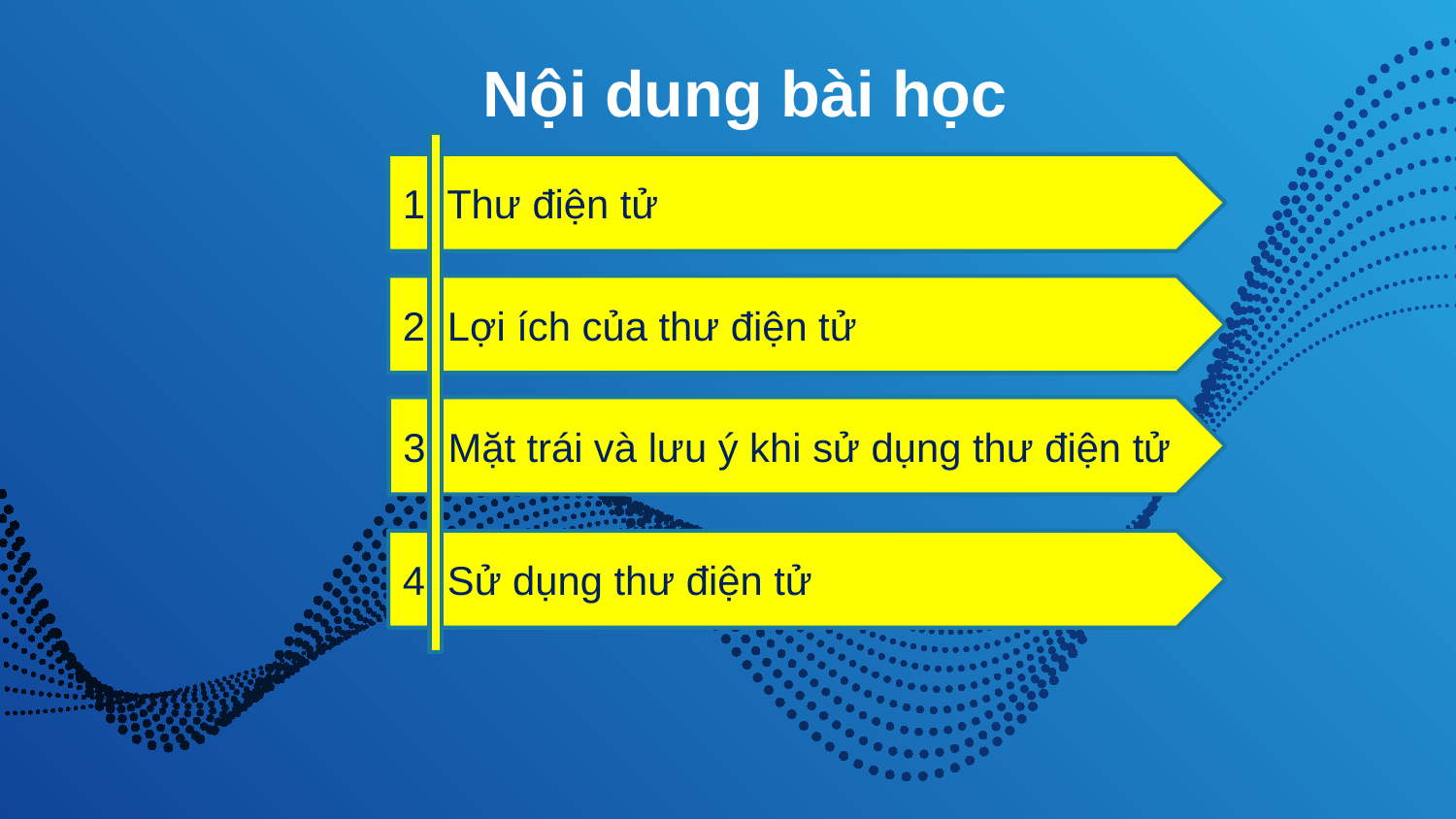

# Nội dung bài học

1. Thư điện tử
2. Lợi ích của thư điện tử
3. Mặt trái và lưu ý khi sử dụng thư điện tử
4. Sử dụng thư điện tử